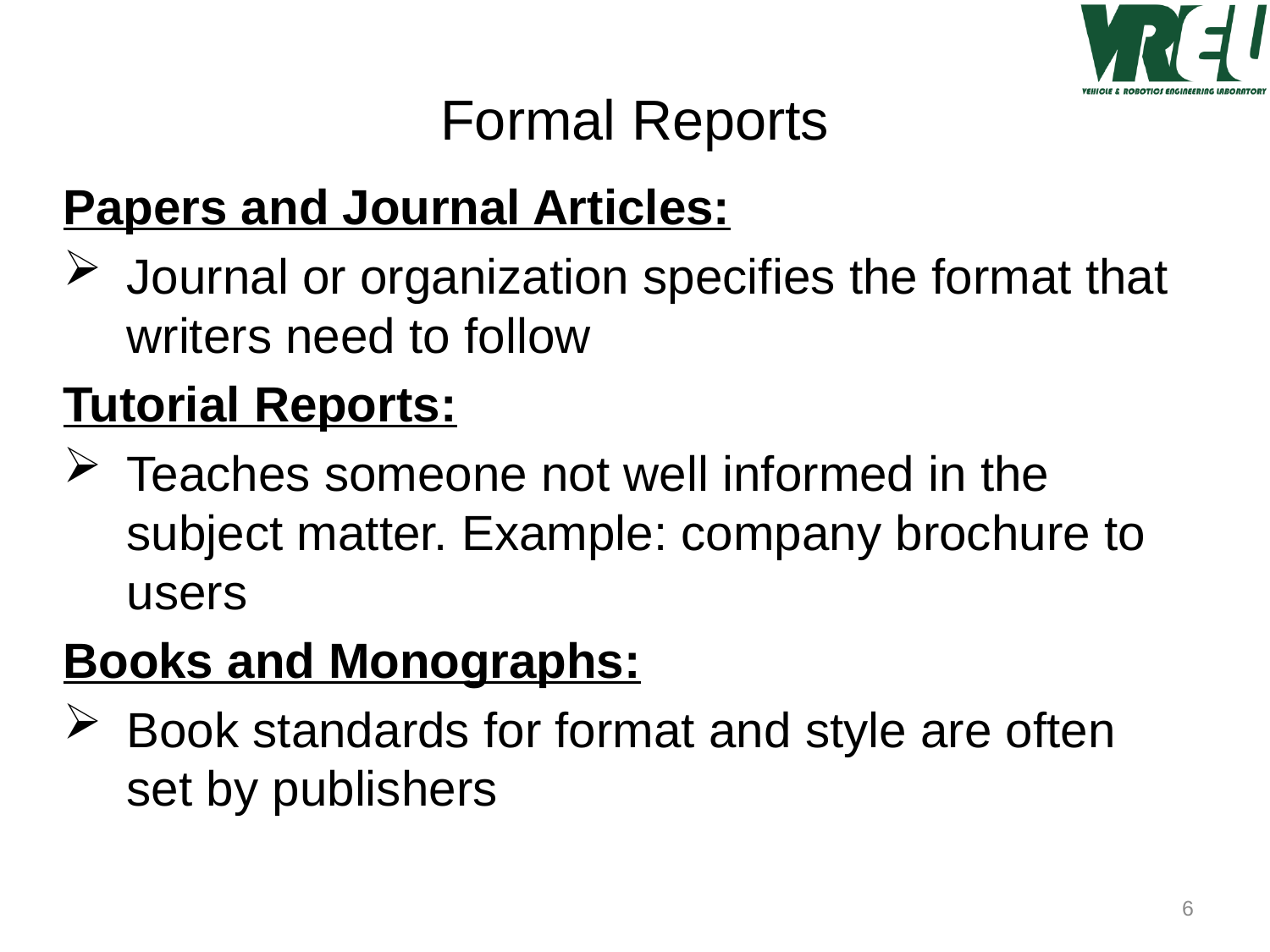

# Formal Reports
Papers and Journal Articles:
Journal or organization specifies the format that writers need to follow
Tutorial Reports:
Teaches someone not well informed in the subject matter. Example: company brochure to users
Books and Monographs:
Book standards for format and style are often set by publishers
6